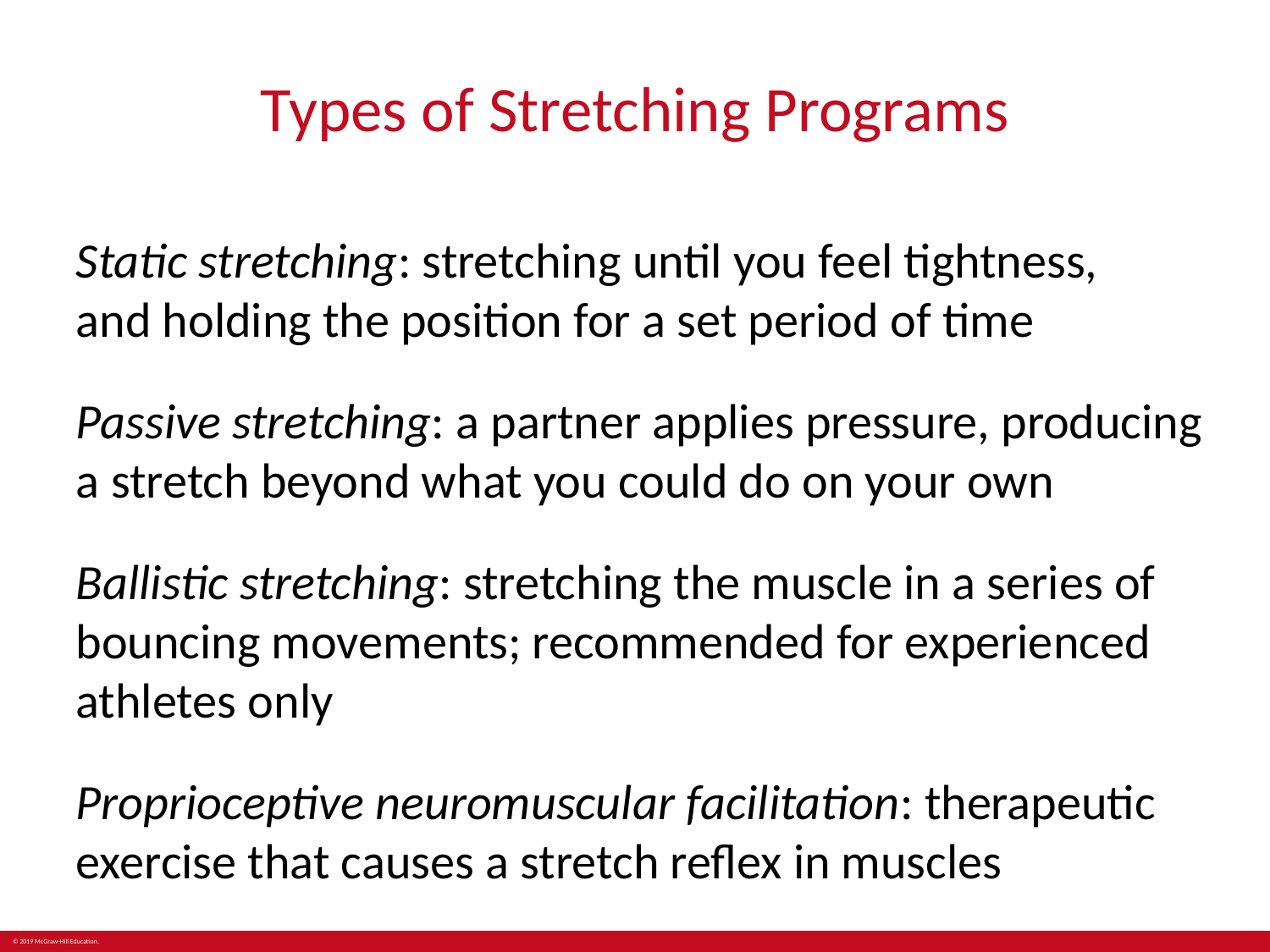

# Types of Stretching Programs
Static stretching: stretching until you feel tightness,
and holding the position for a set period of time
Passive stretching: a partner applies pressure, producing a stretch beyond what you could do on your own
Ballistic stretching: stretching the muscle in a series of bouncing movements; recommended for experienced athletes only
Proprioceptive neuromuscular facilitation: therapeutic exercise that causes a stretch reflex in muscles